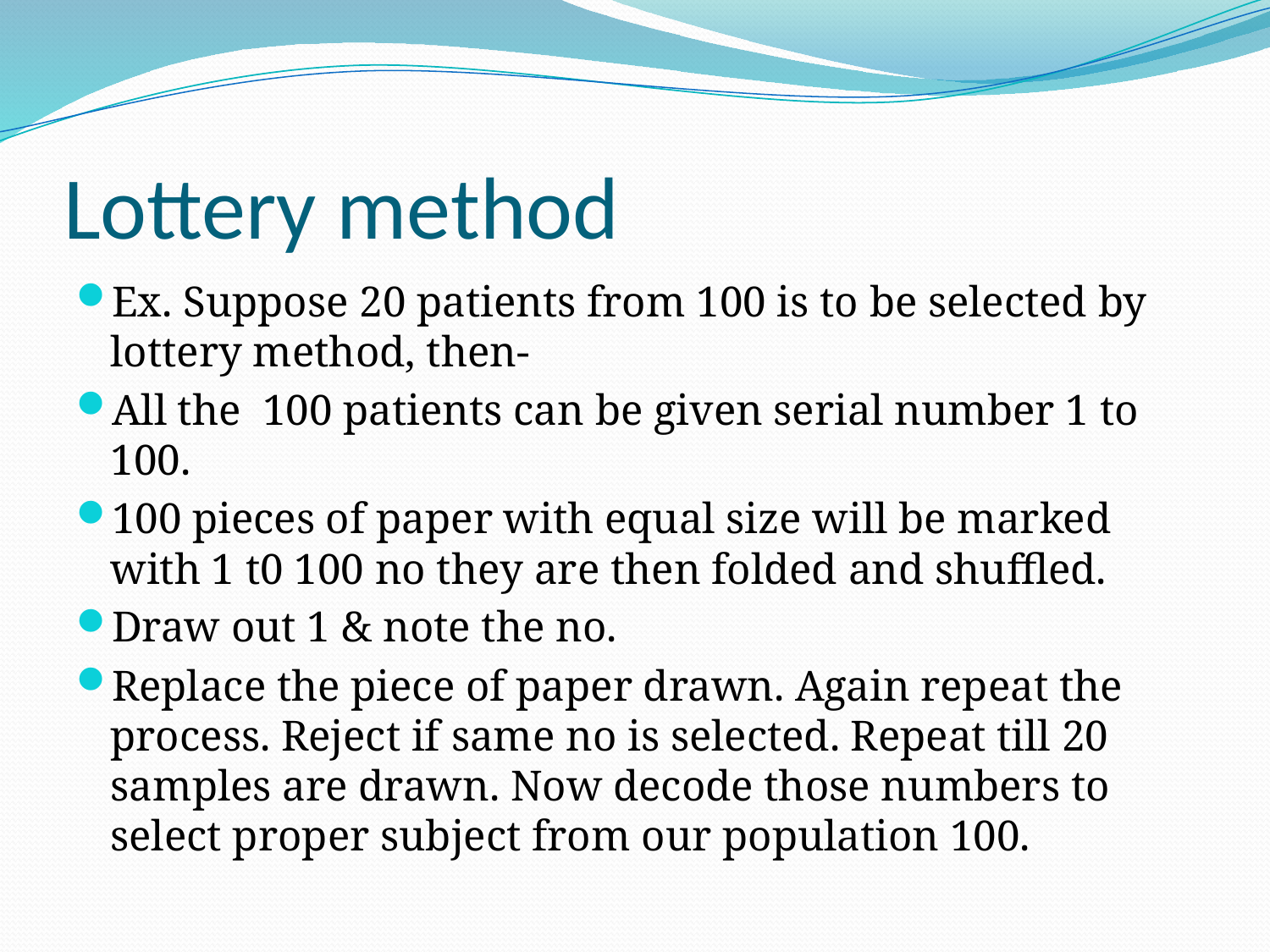

# Lottery method
Ex. Suppose 20 patients from 100 is to be selected by lottery method, then-
All the  100 patients can be given serial number 1 to 100.
100 pieces of paper with equal size will be marked with 1 t0 100 no they are then folded and shuffled.
Draw out 1 & note the no.
Replace the piece of paper drawn. Again repeat the process. Reject if same no is selected. Repeat till 20 samples are drawn. Now decode those numbers to select proper subject from our population 100.